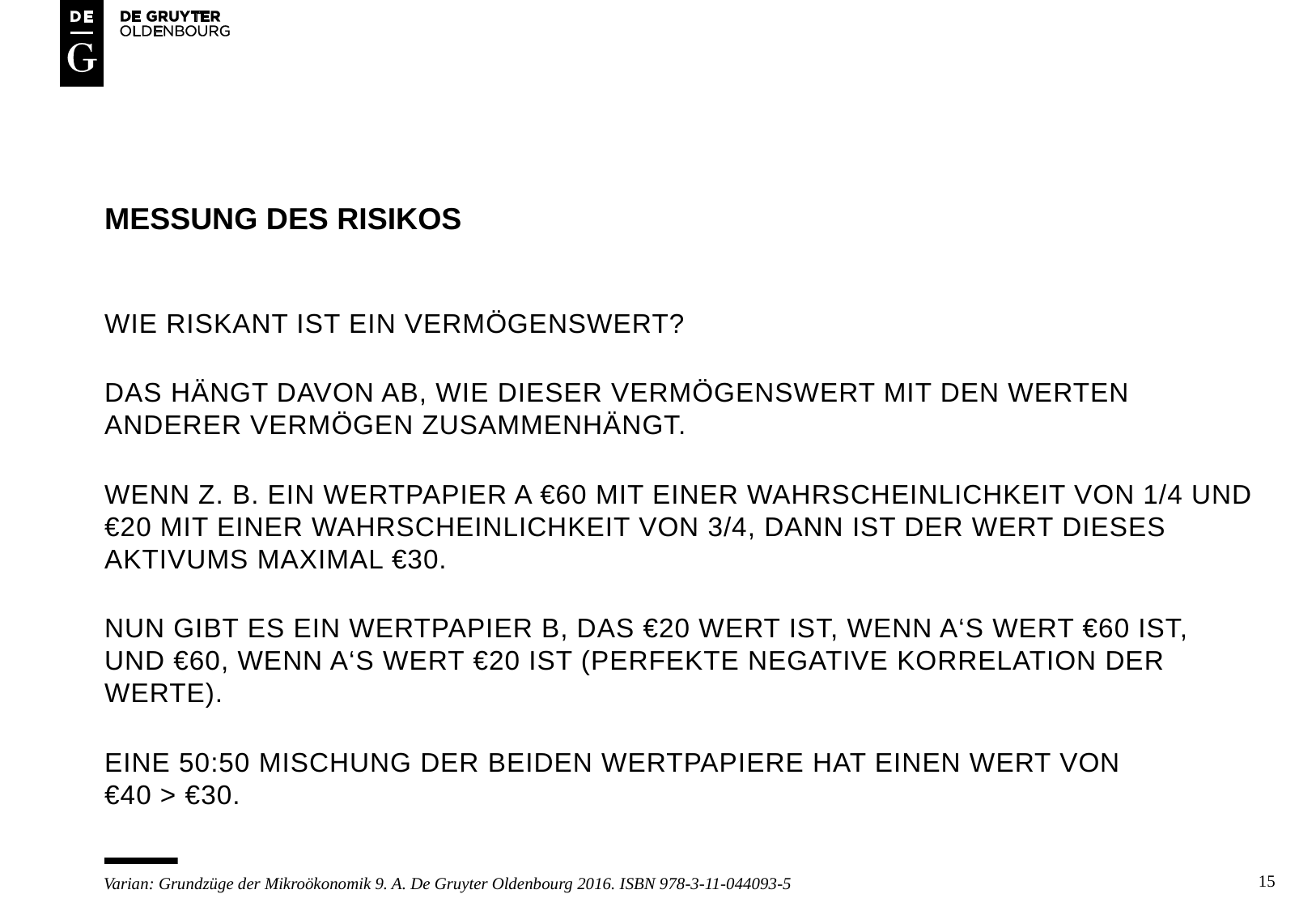

# MESSUNG DES RISIKOS
WIE RISKANT IST EIN VERMÖGENSWERT?
DAS HÄNGT DAVON AB, WIE DIESER VERMÖGENSWERT MIT DEN WERTEN ANDERER VERMÖGEN ZUSAMMENHÄNGT.
WENN Z. B. EIN WERTPAPIER a €60 MIT EINER WAHRSCHEINLICHKEIT VON 1/4 UND €20 MIT EINER WAHRSCHEINLICHKEIT VON 3/4, DANN IST DER WERT DIESES AKTIVUMS MAXIMAL €30.
NUN GIBT ES EIN WERTPAPIER B, DAS €20 WERT IST, WENN a‘S WERT €60 IST, UND €60, WENN a‘S WERT €20 IST (PERFEKTE NEGATIVE KORRELATION DER Werte).
EINE 50:50 MISCHUNG DER BEIDEN WERTPAPIERE HAT EINEN WERT VON
€40 > €30.
15
Varian: Grundzüge der Mikroökonomik 9. A. De Gruyter Oldenbourg 2016. ISBN 978-3-11-044093-5